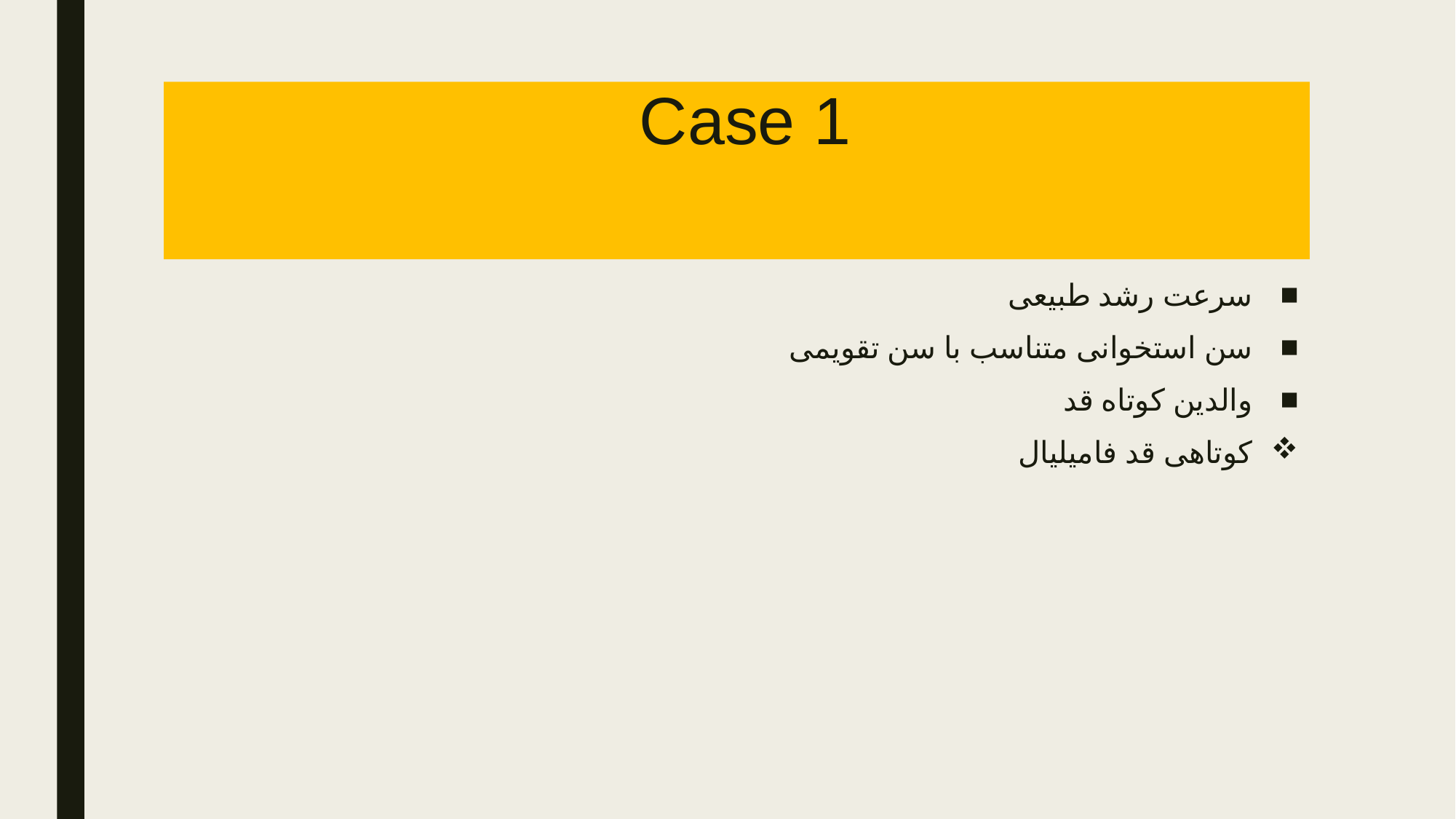

# Case 1
سرعت رشد طبیعی
سن استخوانی متناسب با سن تقویمی
والدین کوتاه قد
کوتاهی قد فامیلیال